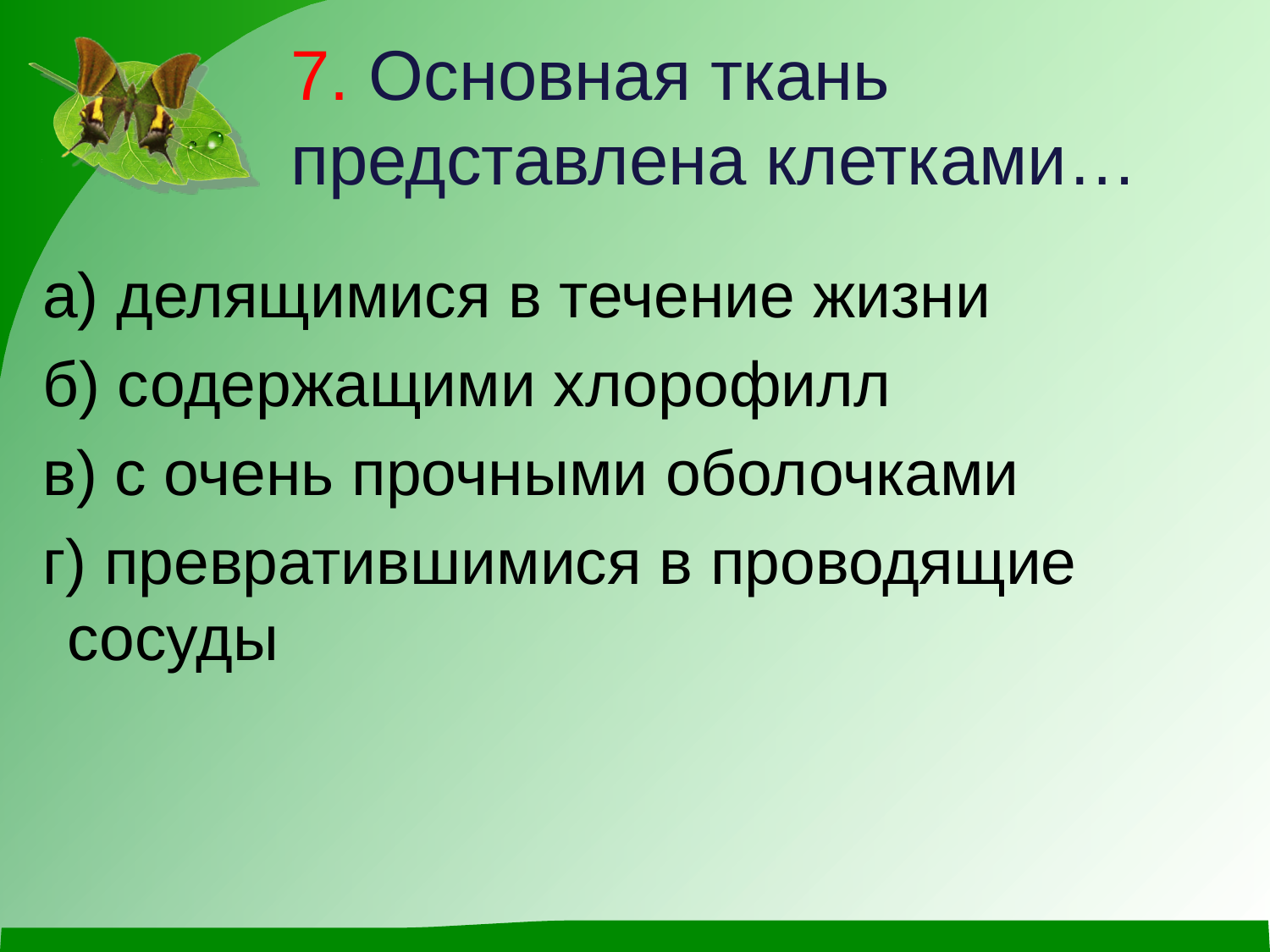

# 7. Основная ткань представлена клетками…
а) делящимися в течение жизни
б) содержащими хлорофилл
в) с очень прочными оболочками
г) превратившимися в проводящие сосуды